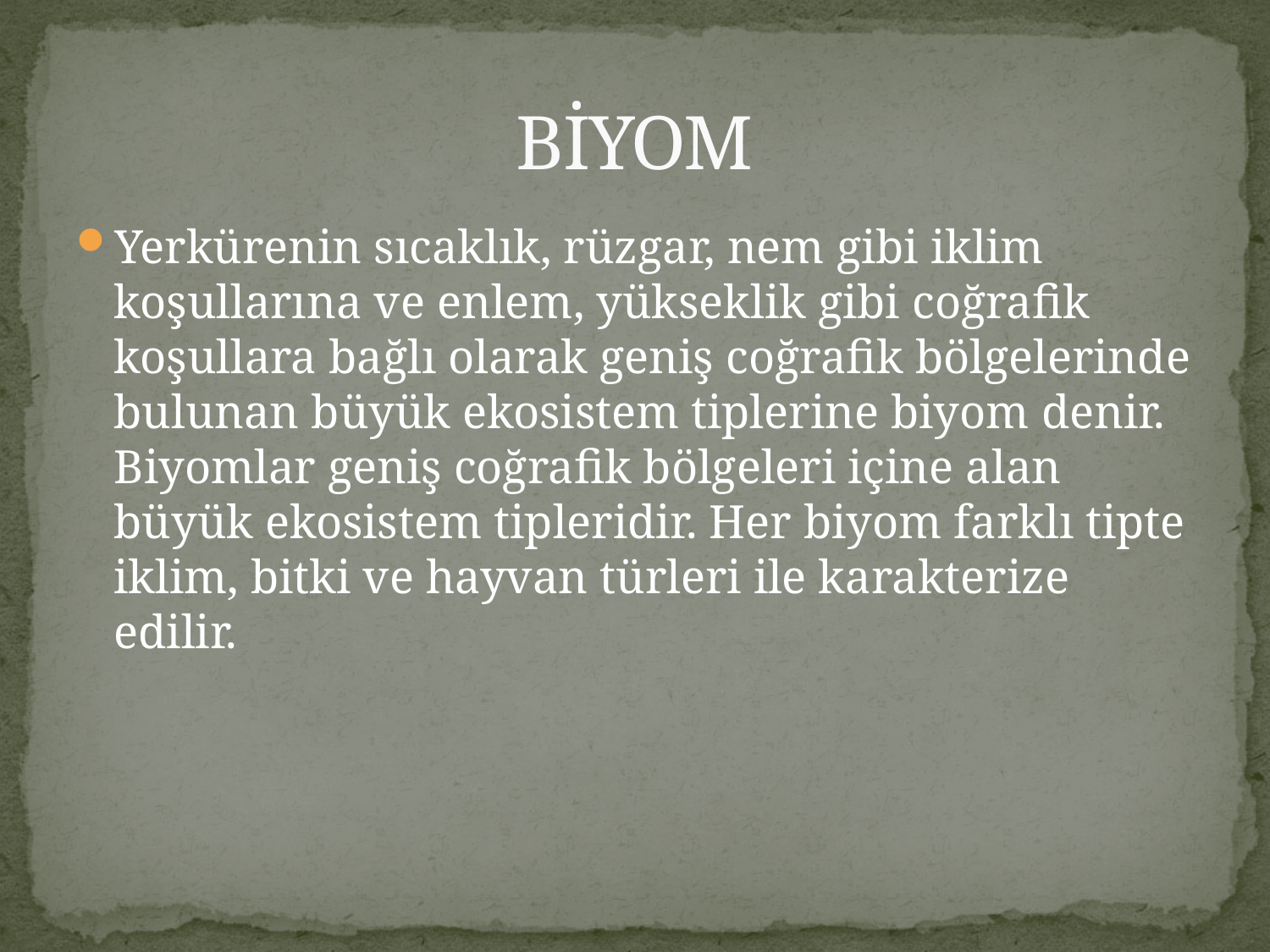

# BİYOM
Yerkürenin sıcaklık, rüzgar, nem gibi iklim koşullarına ve enlem, yükseklik gibi coğrafik koşullara bağlı olarak geniş coğrafik bölgelerinde bulunan büyük ekosistem tiplerine biyom denir. Biyomlar geniş coğrafik bölgeleri içine alan büyük ekosistem tipleridir. Her biyom farklı tipte iklim, bitki ve hayvan türleri ile karakterize edilir.